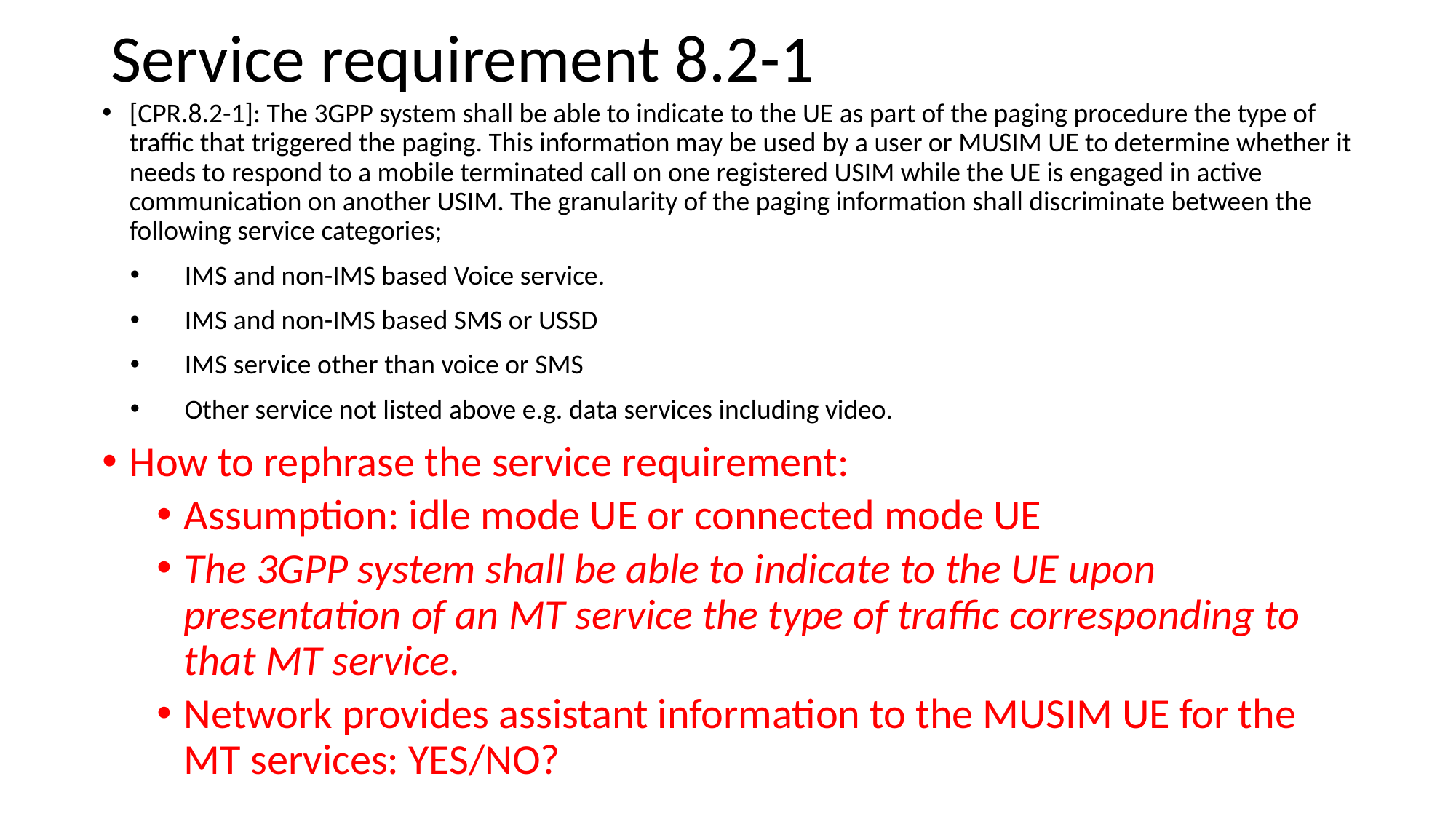

# Service requirement 8.2-1
[CPR.8.2-1]: The 3GPP system shall be able to indicate to the UE as part of the paging procedure the type of traffic that triggered the paging. This information may be used by a user or MUSIM UE to determine whether it needs to respond to a mobile terminated call on one registered USIM while the UE is engaged in active communication on another USIM. The granularity of the paging information shall discriminate between the following service categories;
IMS and non-IMS based Voice service.
IMS and non-IMS based SMS or USSD
IMS service other than voice or SMS
Other service not listed above e.g. data services including video.
How to rephrase the service requirement:
Assumption: idle mode UE or connected mode UE
The 3GPP system shall be able to indicate to the UE upon presentation of an MT service the type of traffic corresponding to that MT service.
Network provides assistant information to the MUSIM UE for the MT services: YES/NO?